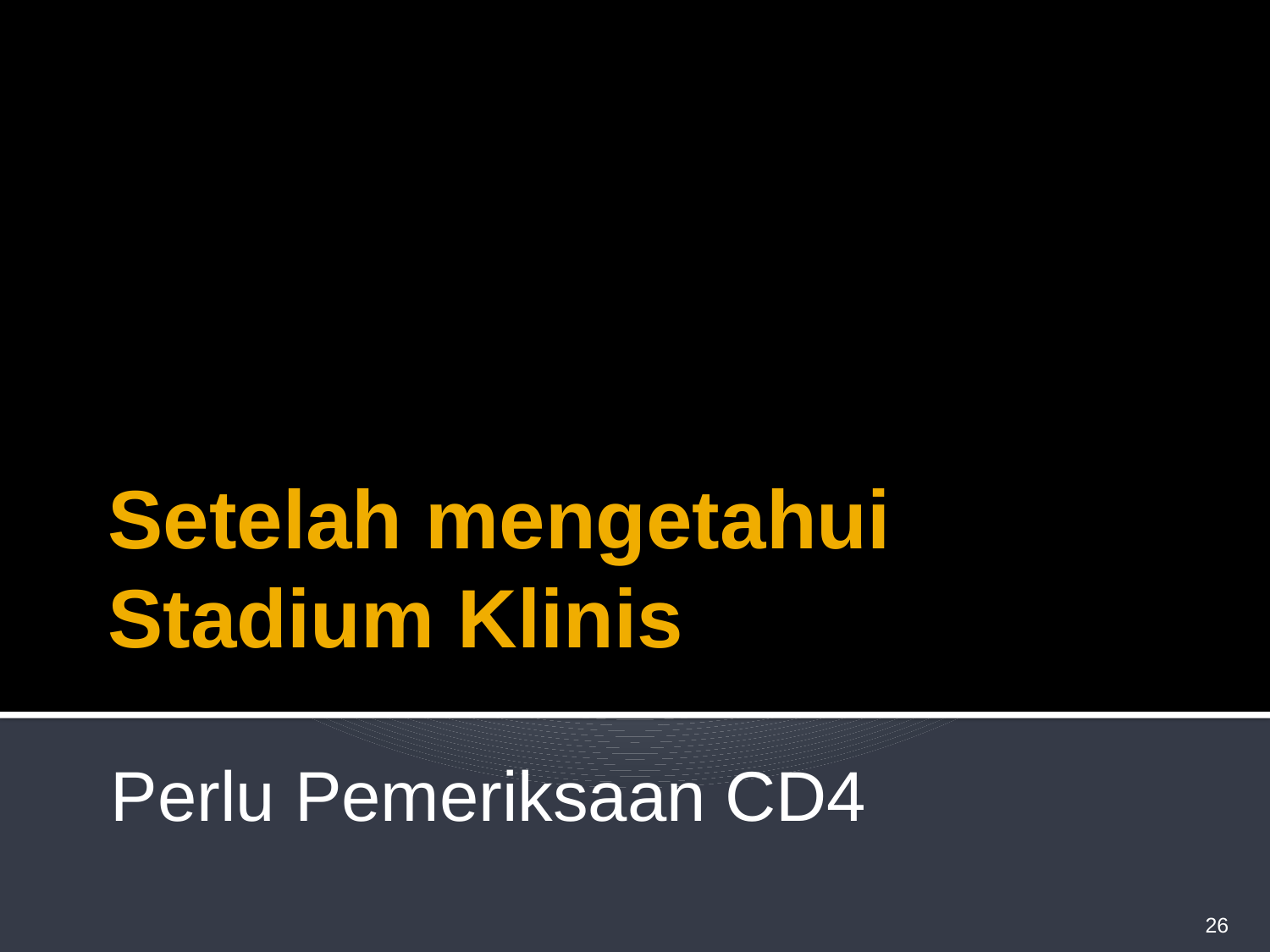

# Setelah mengetahui Stadium Klinis
Perlu Pemeriksaan CD4
26